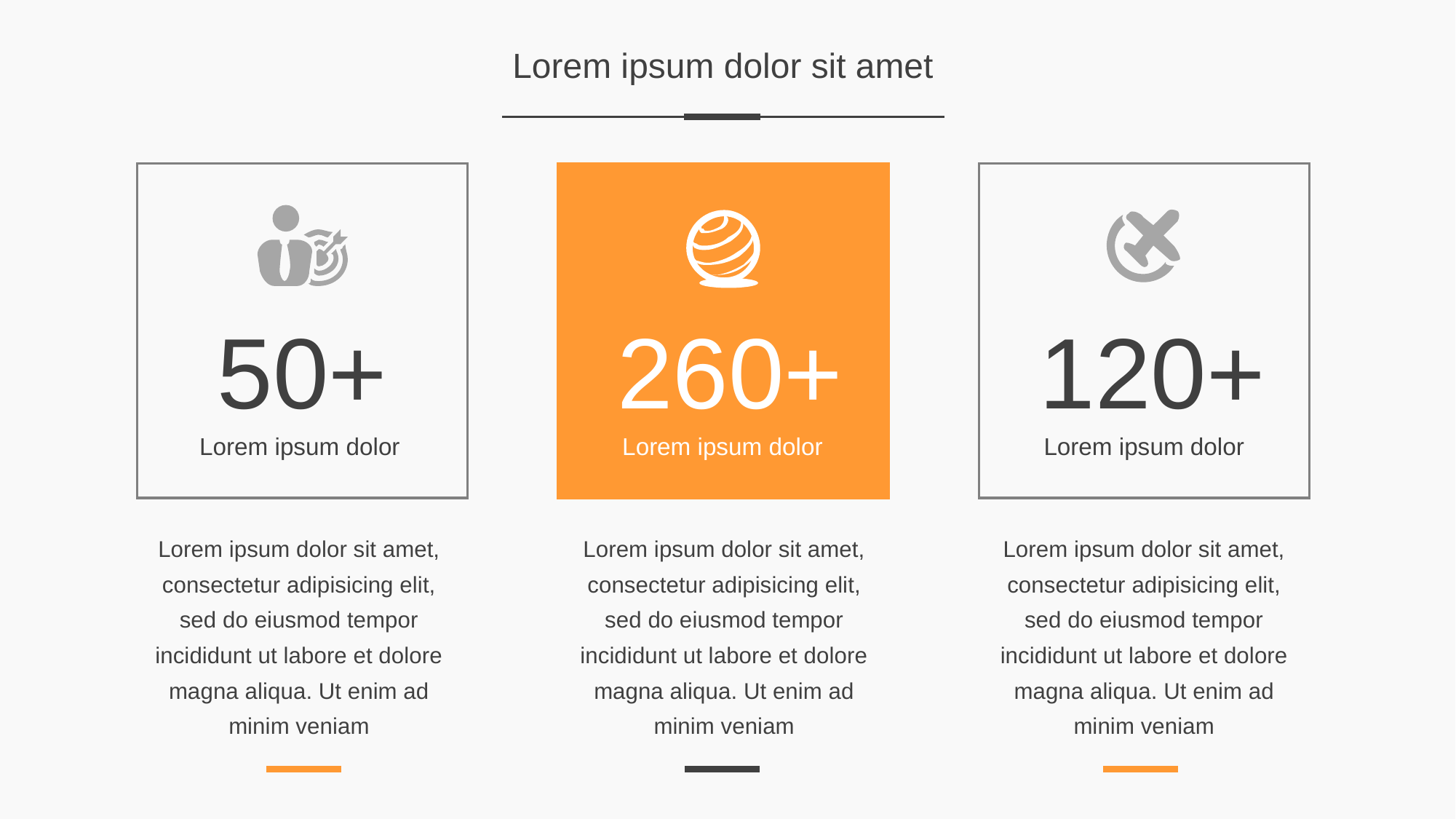

Lorem ipsum dolor sit amet

260+
120+
50+
Lorem ipsum dolor
Lorem ipsum dolor
Lorem ipsum dolor
Lorem ipsum dolor sit amet, consectetur adipisicing elit, sed do eiusmod tempor incididunt ut labore et dolore magna aliqua. Ut enim ad minim veniam
Lorem ipsum dolor sit amet, consectetur adipisicing elit, sed do eiusmod tempor incididunt ut labore et dolore magna aliqua. Ut enim ad minim veniam
Lorem ipsum dolor sit amet, consectetur adipisicing elit, sed do eiusmod tempor incididunt ut labore et dolore magna aliqua. Ut enim ad minim veniam